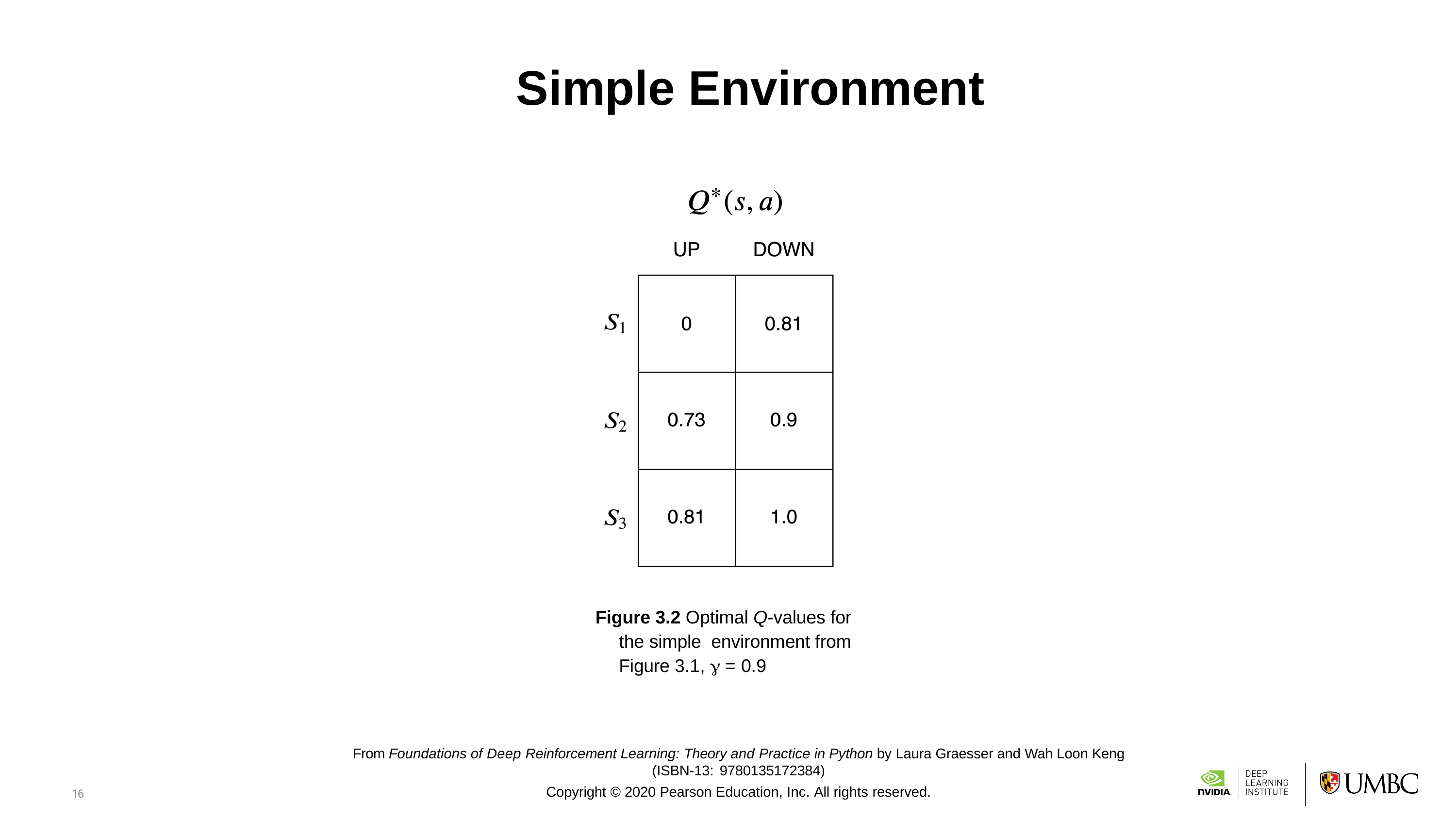

Simple Environment

Figure 3.2 Optimal Q-values for the simple  environment from Figure 3.1, γ = 0.9
From Foundations of Deep Reinforcement Learning: Theory and Practice in Python by Laura Graesser and Wah Loon Keng (ISBN-13: 9780135172384)
Copyright © 2020 Pearson Education, Inc. All rights reserved.